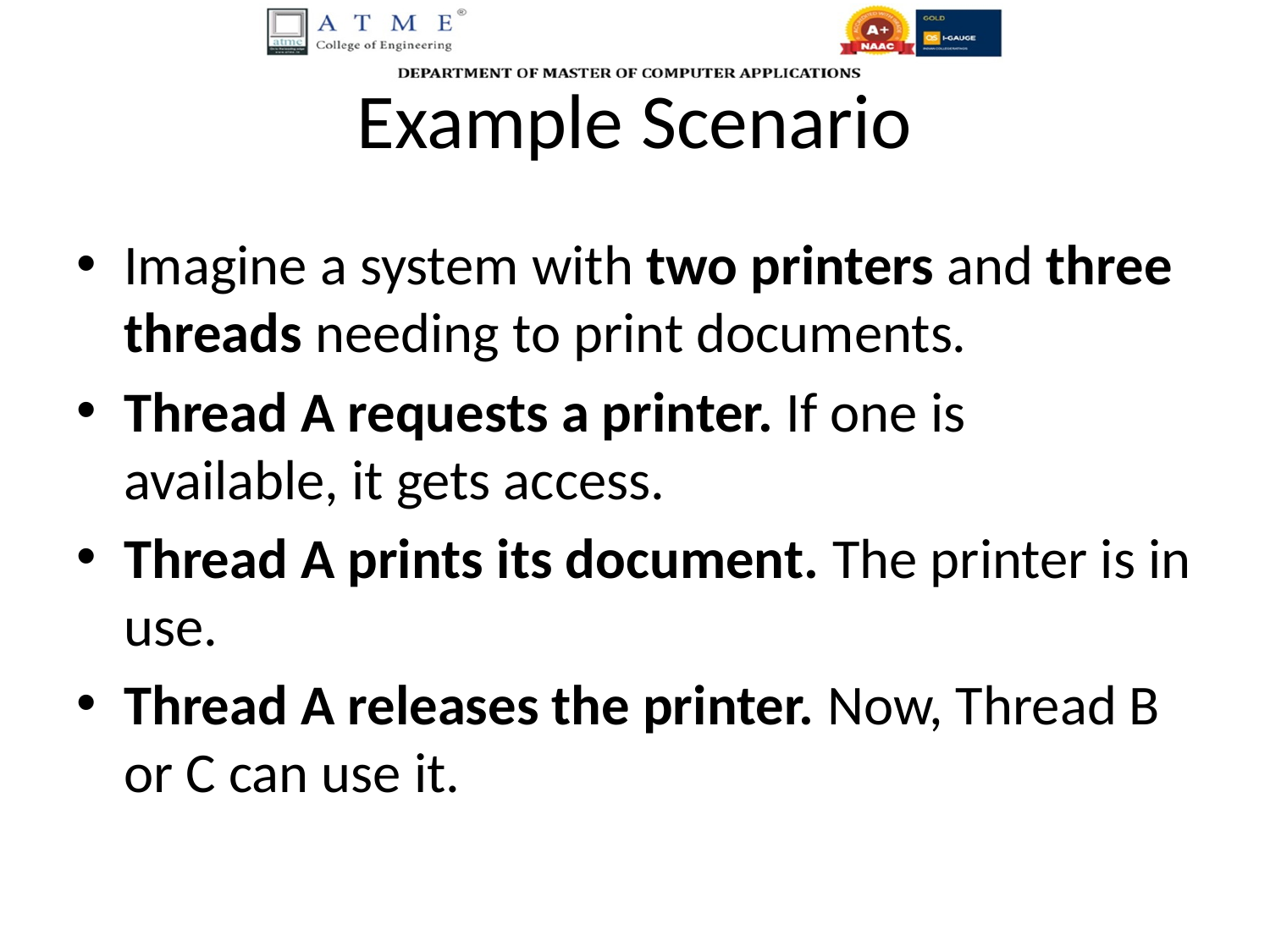

# Example Scenario
Imagine a system with two printers and three threads needing to print documents.
Thread A requests a printer. If one is available, it gets access.
Thread A prints its document. The printer is in use.
Thread A releases the printer. Now, Thread B or C can use it.